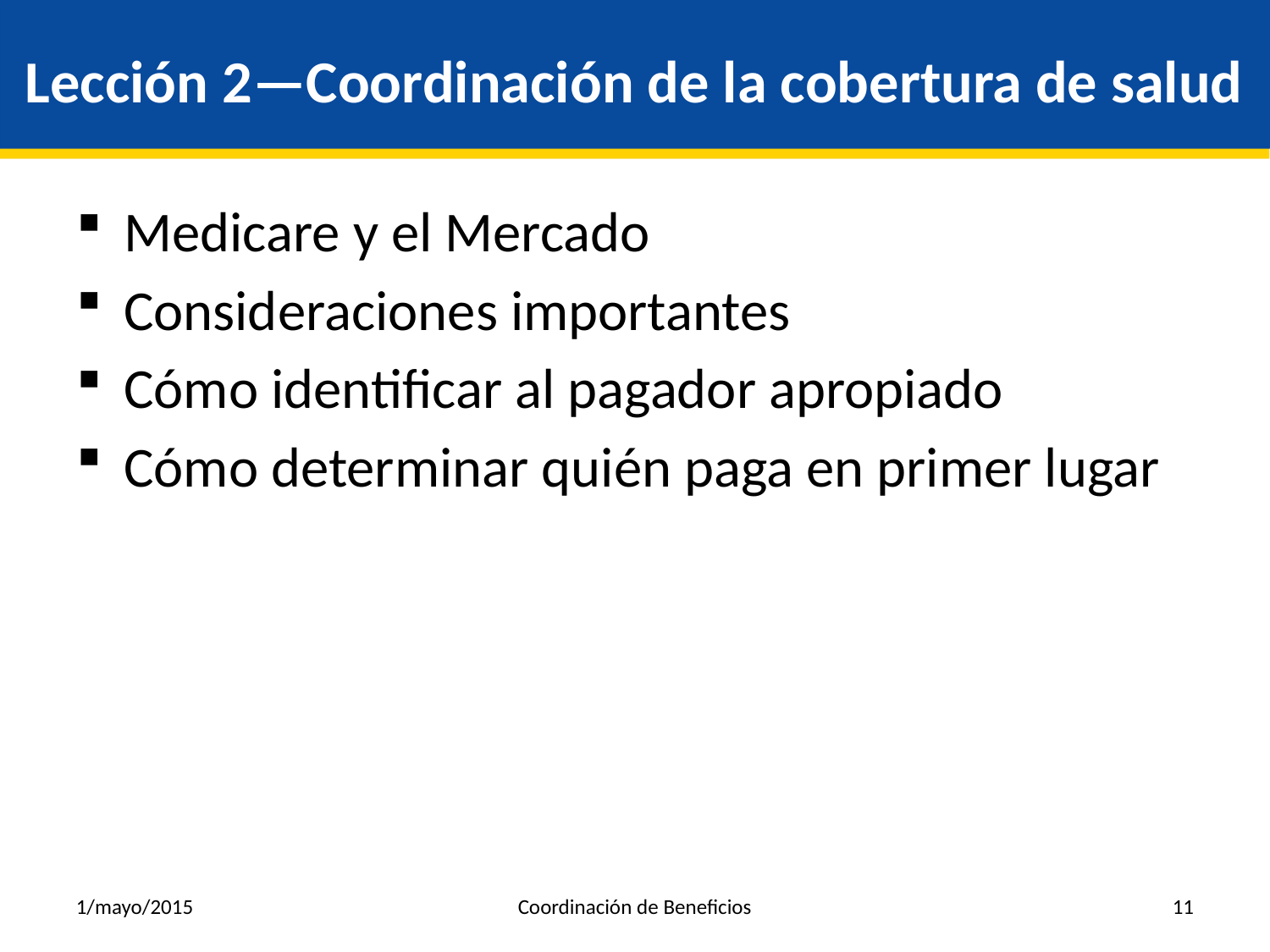

# Lección 2—Coordinación de la cobertura de salud
Medicare y el Mercado
Consideraciones importantes
Cómo identificar al pagador apropiado
Cómo determinar quién paga en primer lugar

1/mayo/2015
Coordinación de Beneficios
11